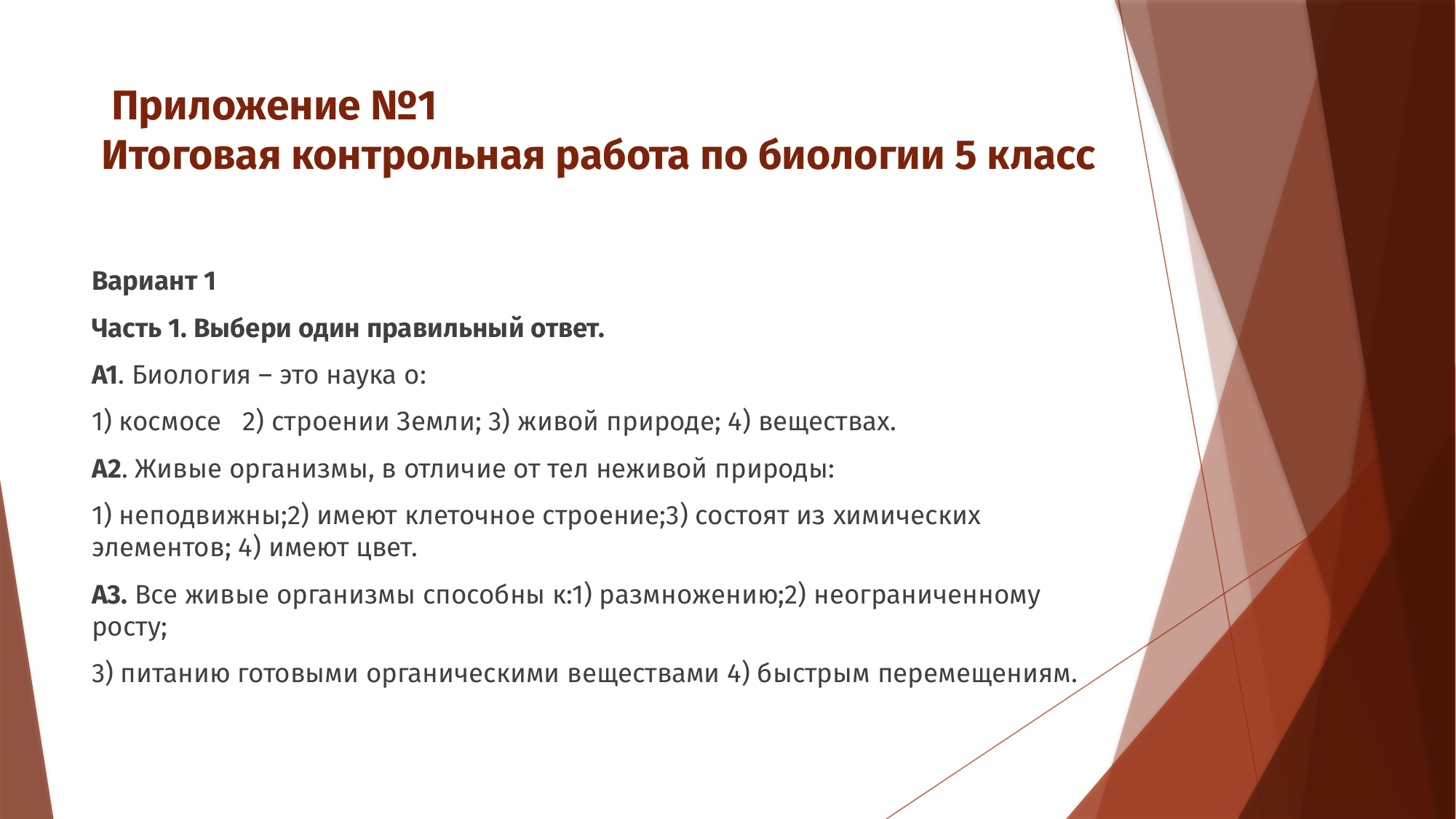

# Приложение №1 Итоговая контрольная работа по биологии 5 класс
Вариант 1
Часть 1. Выбери один правильный ответ.
А1. Биология – это наука о:
1) космосе   2) строении Земли; 3) живой природе; 4) веществах.
А2. Живые организмы, в отличие от тел неживой природы:
1) неподвижны;2) имеют клеточное строение;3) состоят из химических элементов; 4) имеют цвет.
А3. Все живые организмы способны к:1) размножению;2) неограниченному росту;
3) питанию готовыми органическими веществами 4) быстрым перемещениям.